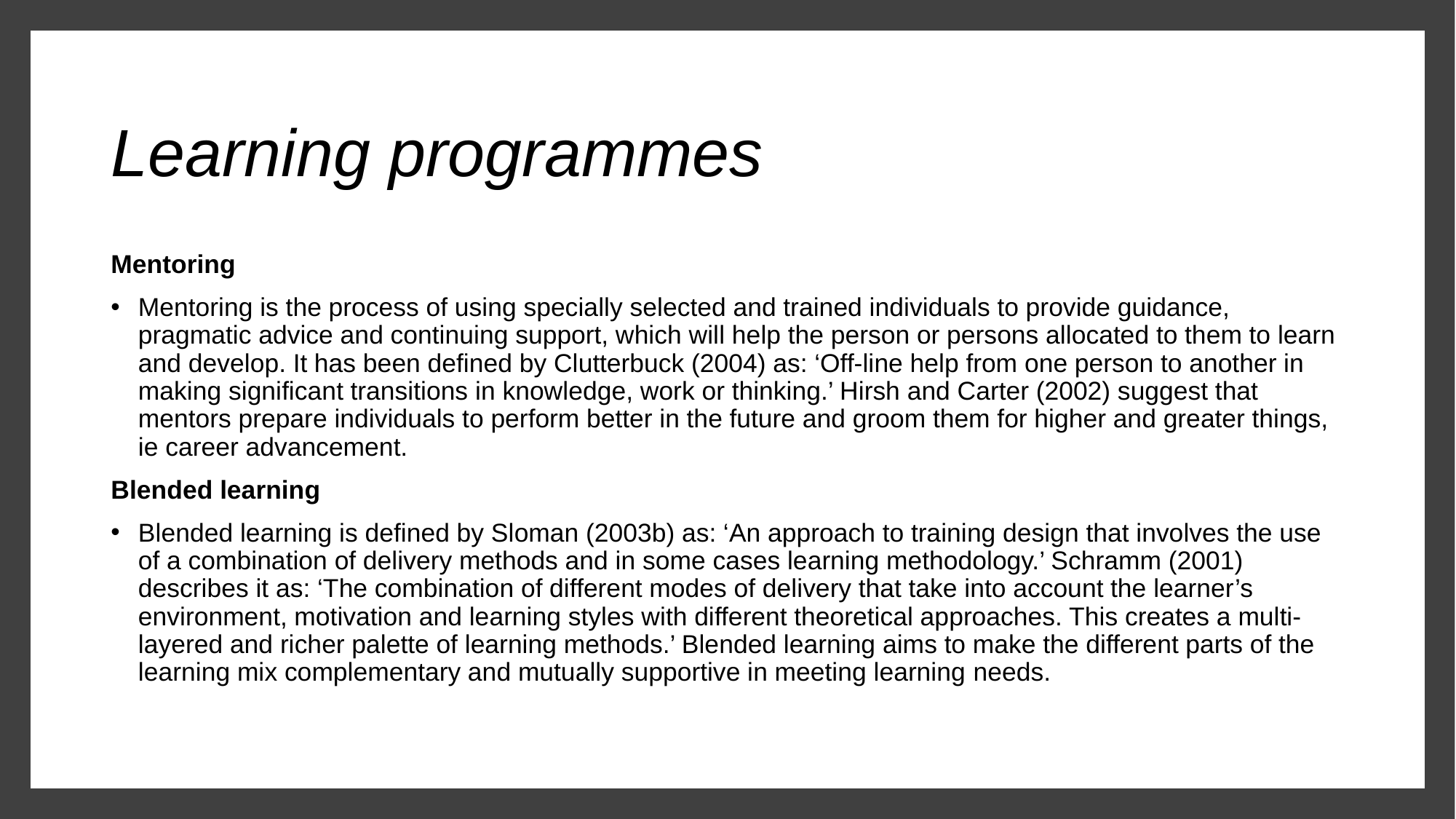

# Learning programmes
Mentoring
Mentoring is the process of using specially selected and trained individuals to provide guidance, pragmatic advice and continuing support, which will help the person or persons allocated to them to learn and develop. It has been defined by Clutterbuck (2004) as: ‘Off-line help from one person to another in making significant transitions in knowledge, work or thinking.’ Hirsh and Carter (2002) suggest that mentors prepare individuals to perform better in the future and groom them for higher and greater things, ie career advancement.
Blended learning
Blended learning is defined by Sloman (2003b) as: ‘An approach to training design that involves the use of a combination of delivery methods and in some cases learning methodology.’ Schramm (2001) describes it as: ‘The combination of different modes of delivery that take into account the learner’s environment, motivation and learning styles with different theoretical approaches. This creates a multi-layered and richer palette of learning methods.’ Blended learning aims to make the different parts of the learning mix complementary and mutually supportive in meeting learning needs.